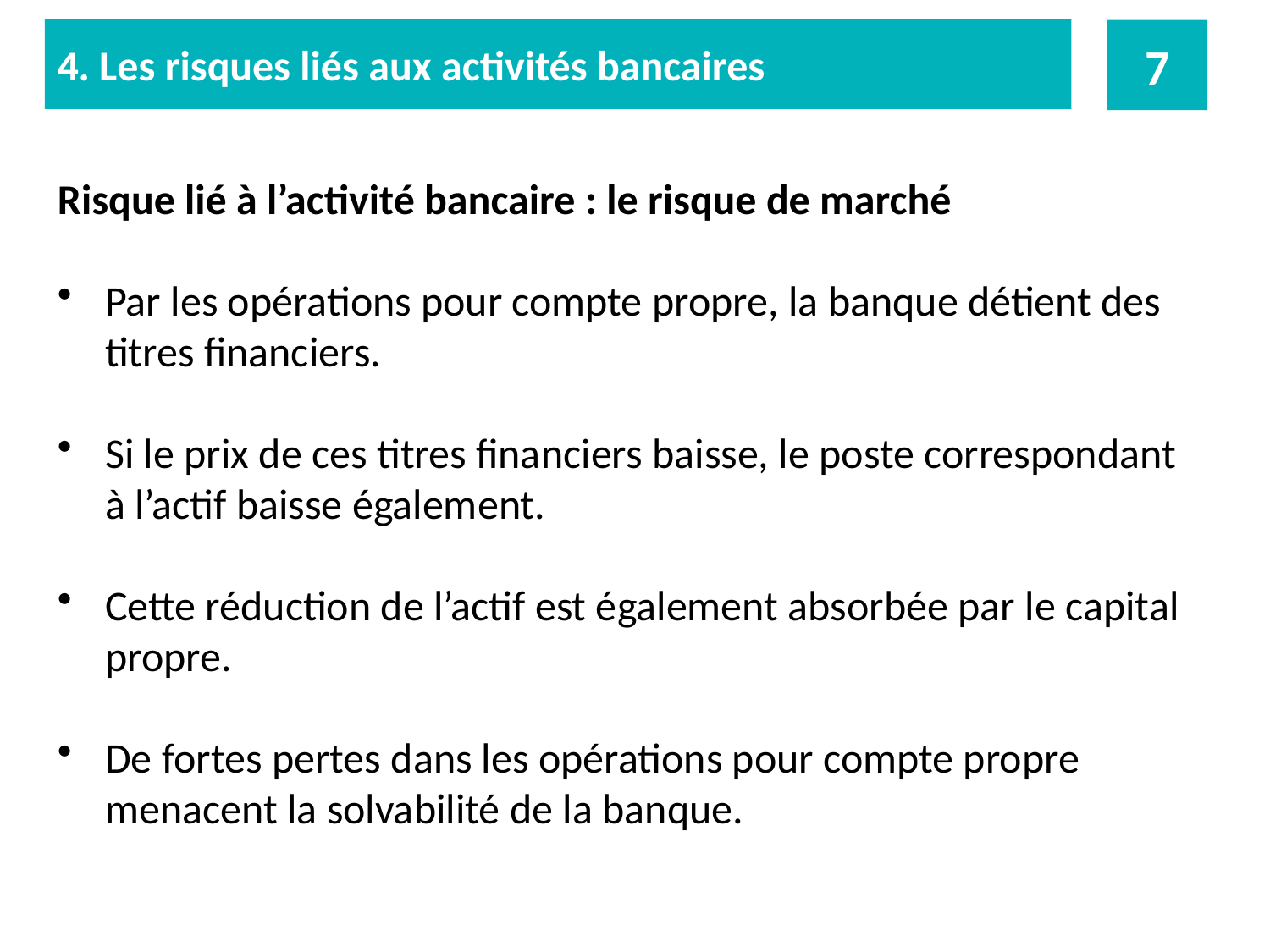

4. Les risques liés aux activités bancaires
7
Risque lié à l’activité bancaire : le risque de marché

Par les opérations pour compte propre, la banque détient des titres financiers.

Si le prix de ces titres financiers baisse, le poste correspondant à l’actif baisse également.

Cette réduction de l’actif est également absorbée par le capital propre.

De fortes pertes dans les opérations pour compte propre menacent la solvabilité de la banque.